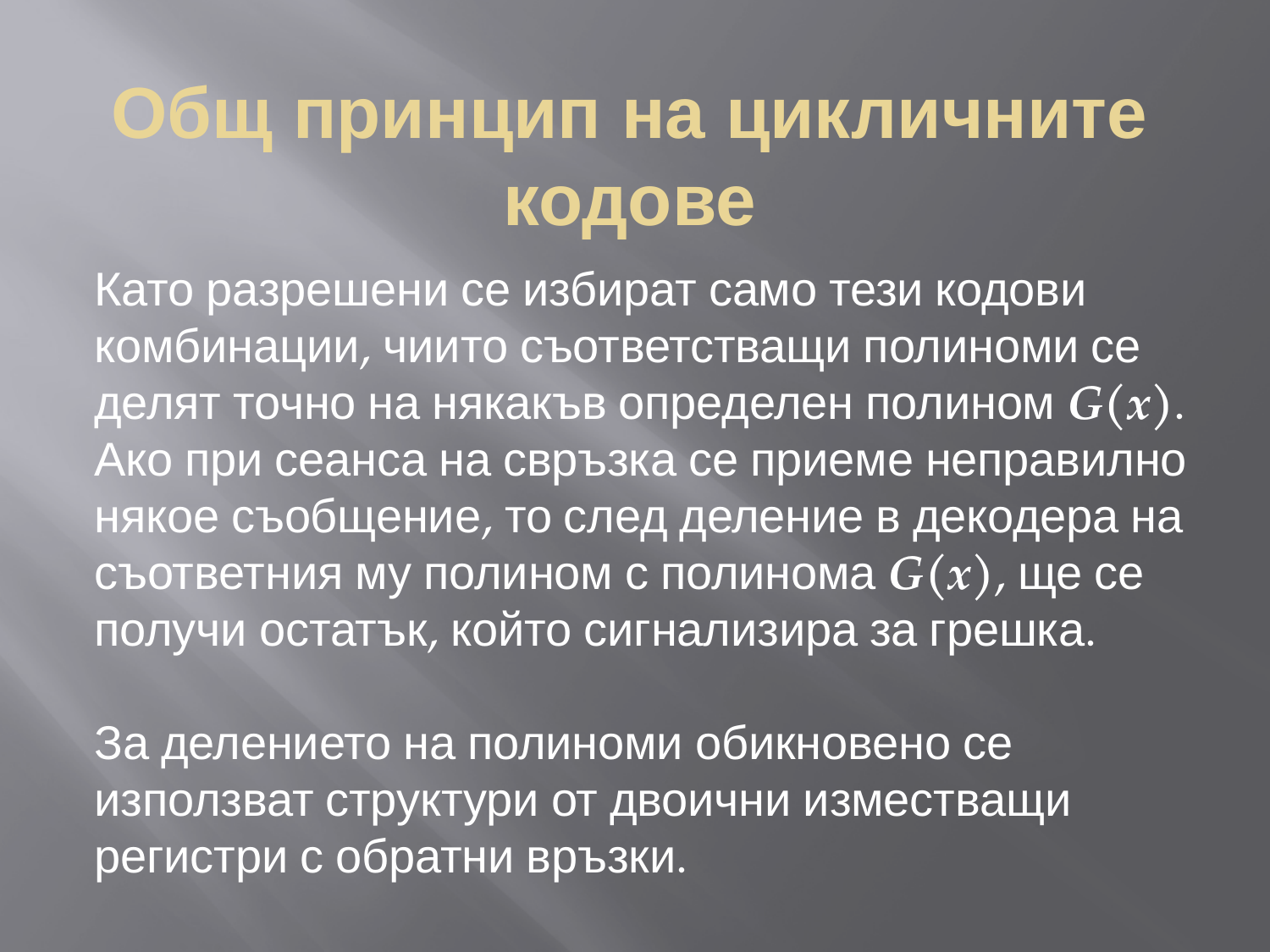

Общ принцип на цикличните кодове

	Като разрешени се избират само тези кодови комбинации, чиито съответстващи полиноми се делят точно на някакъв определен полином G(x). Ако при сеанса на свръзка се приеме неправилно някое съобщение, то след деление в декодера на съответния му полином с полинома G(x), ще се получи остатък, който сигнализира за грешка.

	За делението на полиноми обикновено се използват структури от двоични изместващи регистри с обратни връзки.